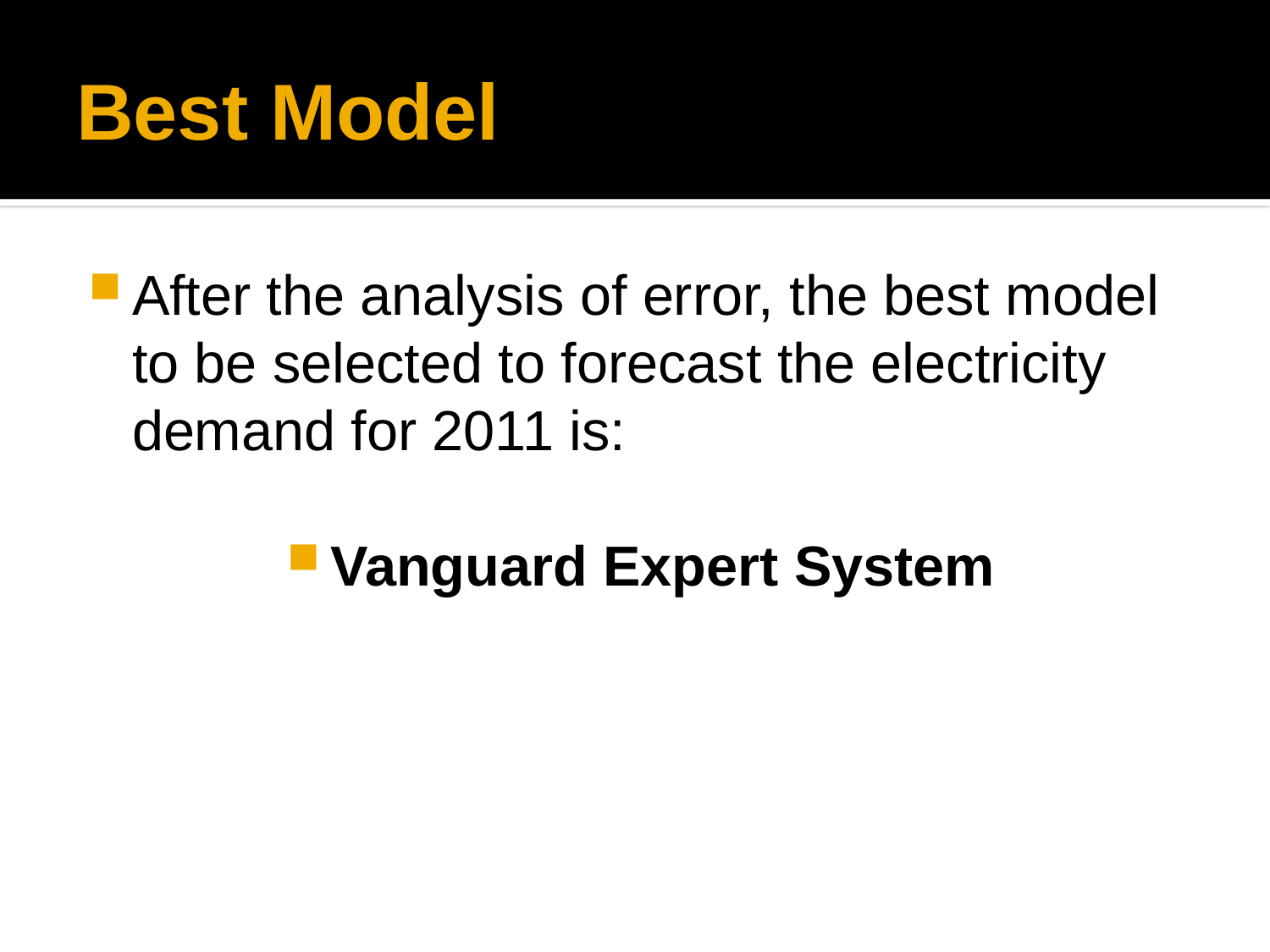

# Best Model
After the analysis of error, the best model to be selected to forecast the electricity demand for 2011 is:

Vanguard Expert System